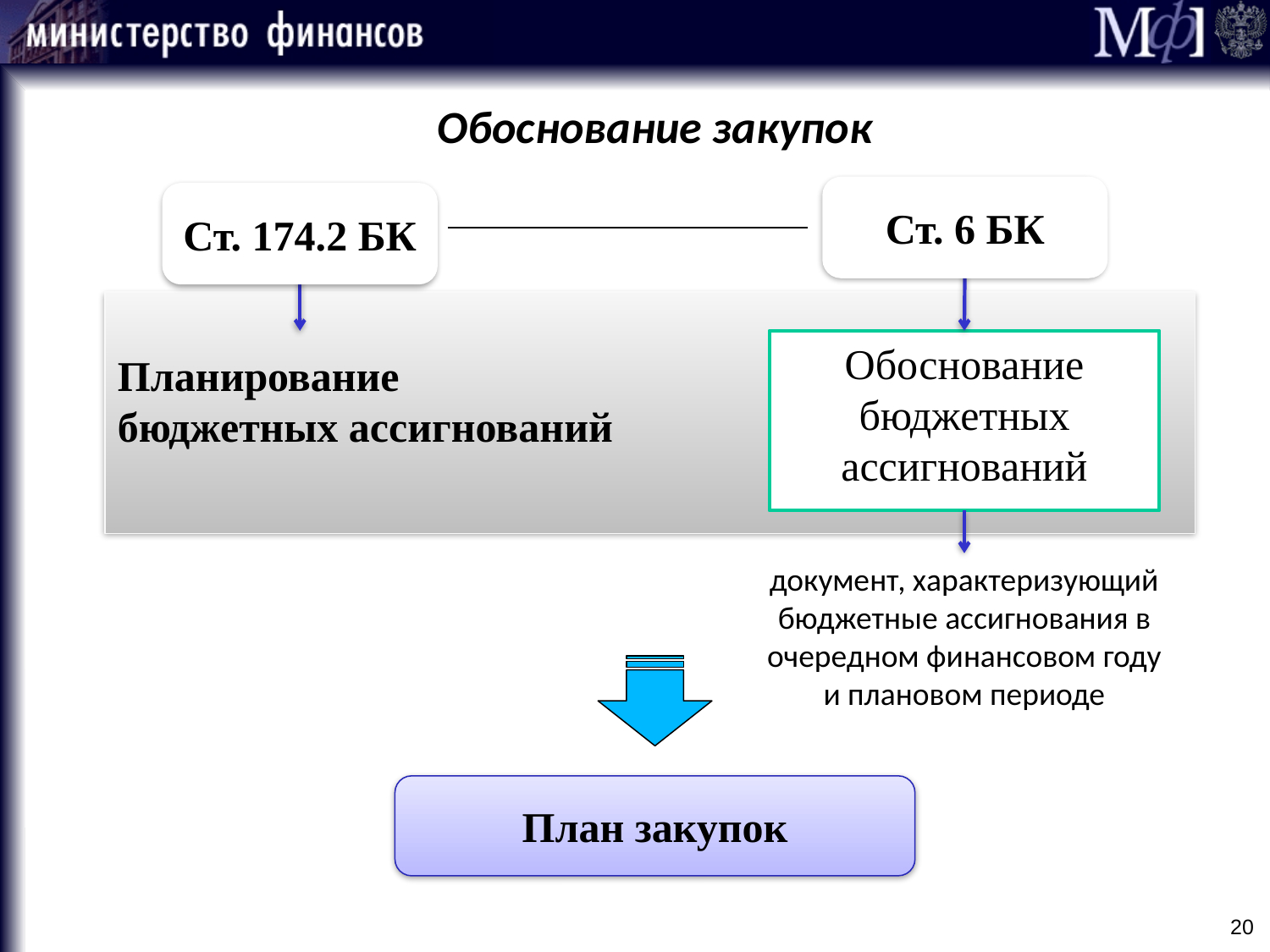

Обоснование закупок
Ст. 6 БК
Ст. 174.2 БК

Планирование
бюджетных ассигнований
Обоснование бюджетных ассигнований
документ, характеризующий бюджетные ассигнования в очередном финансовом году и плановом периоде

План закупок
20